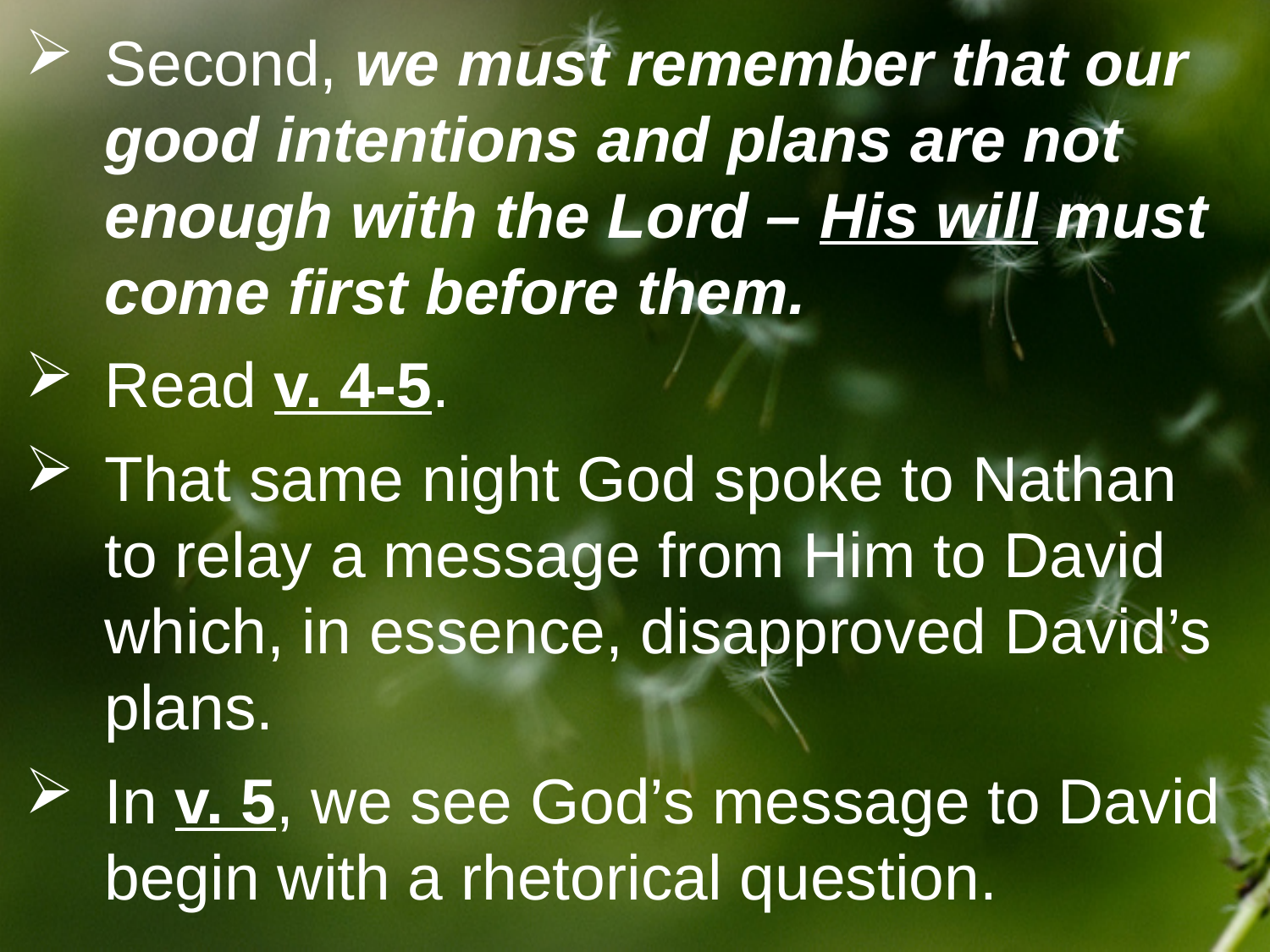

Second, we must remember that our good intentions and plans are not enough with the Lord – His will must come first before them.
Read v. 4-5.
That same night God spoke to Nathan to relay a message from Him to David which, in essence, disapproved David’s plans.
In v. 5, we see God’s message to David begin with a rhetorical question.